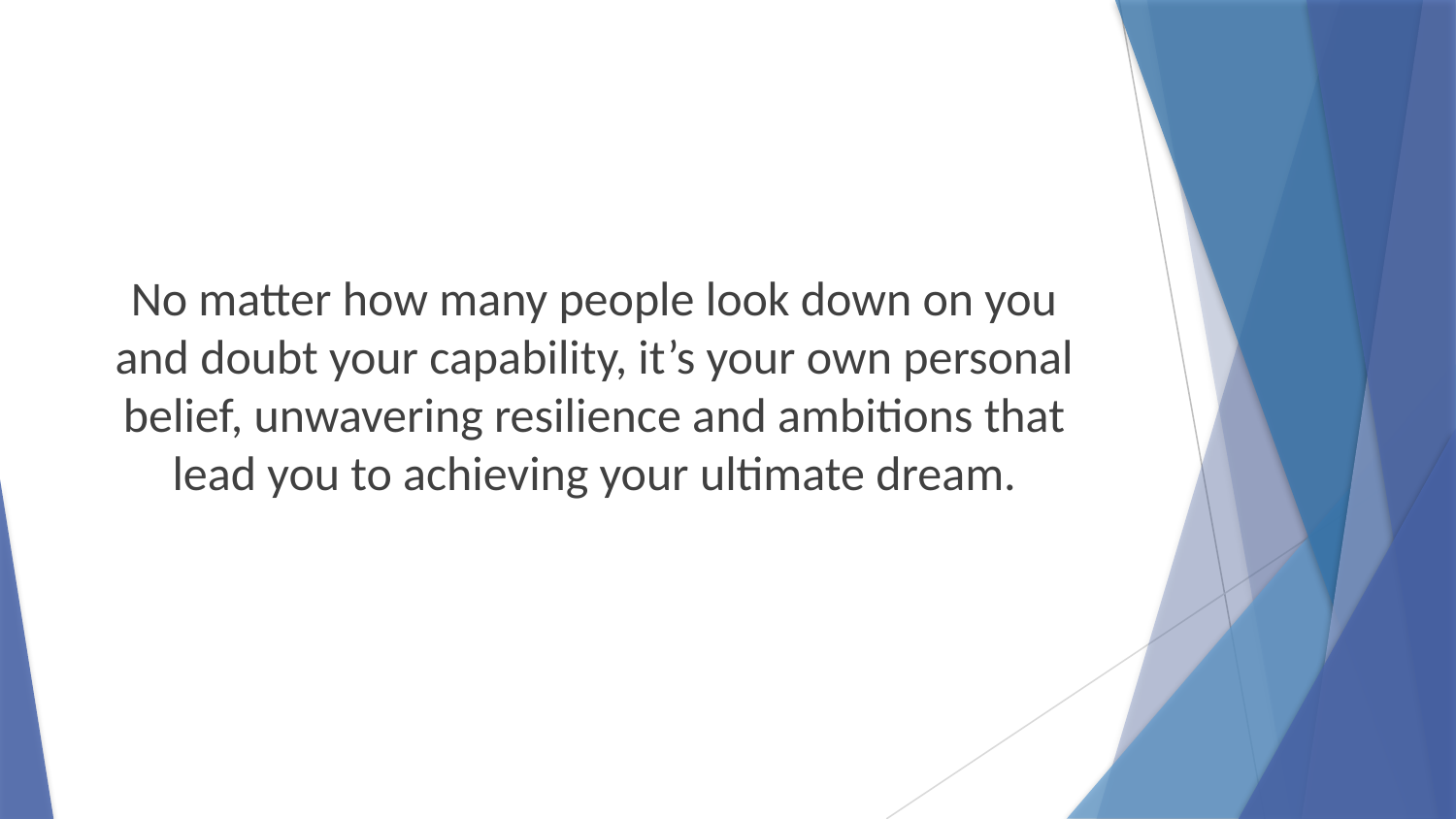

No matter how many people look down on you and doubt your capability, it’s your own personal belief, unwavering resilience and ambitions that lead you to achieving your ultimate dream.